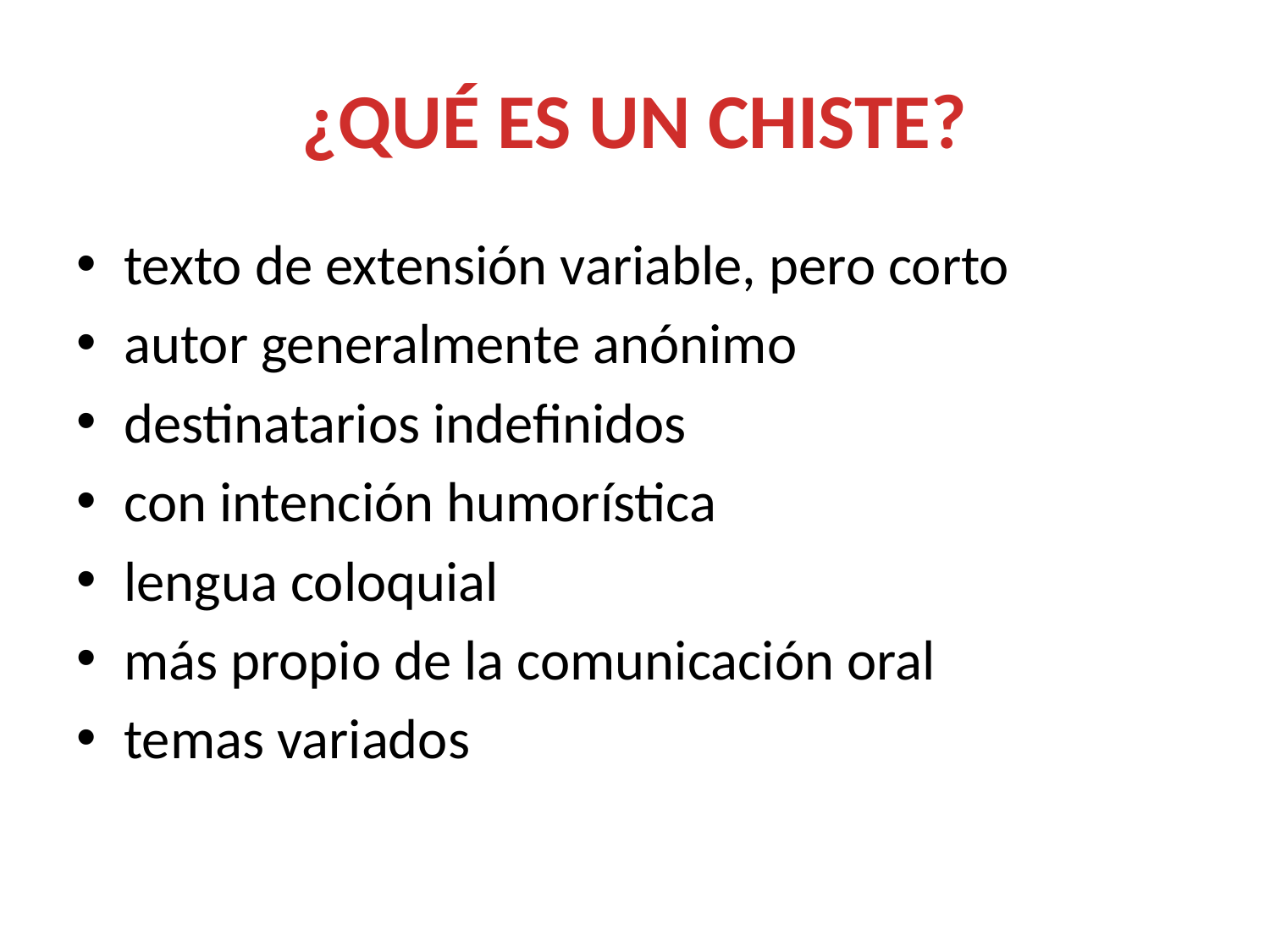

# ¿QUÉ ES UN CHISTE?
texto de extensión variable, pero corto
autor generalmente anónimo
destinatarios indefinidos
con intención humorística
lengua coloquial
más propio de la comunicación oral
temas variados